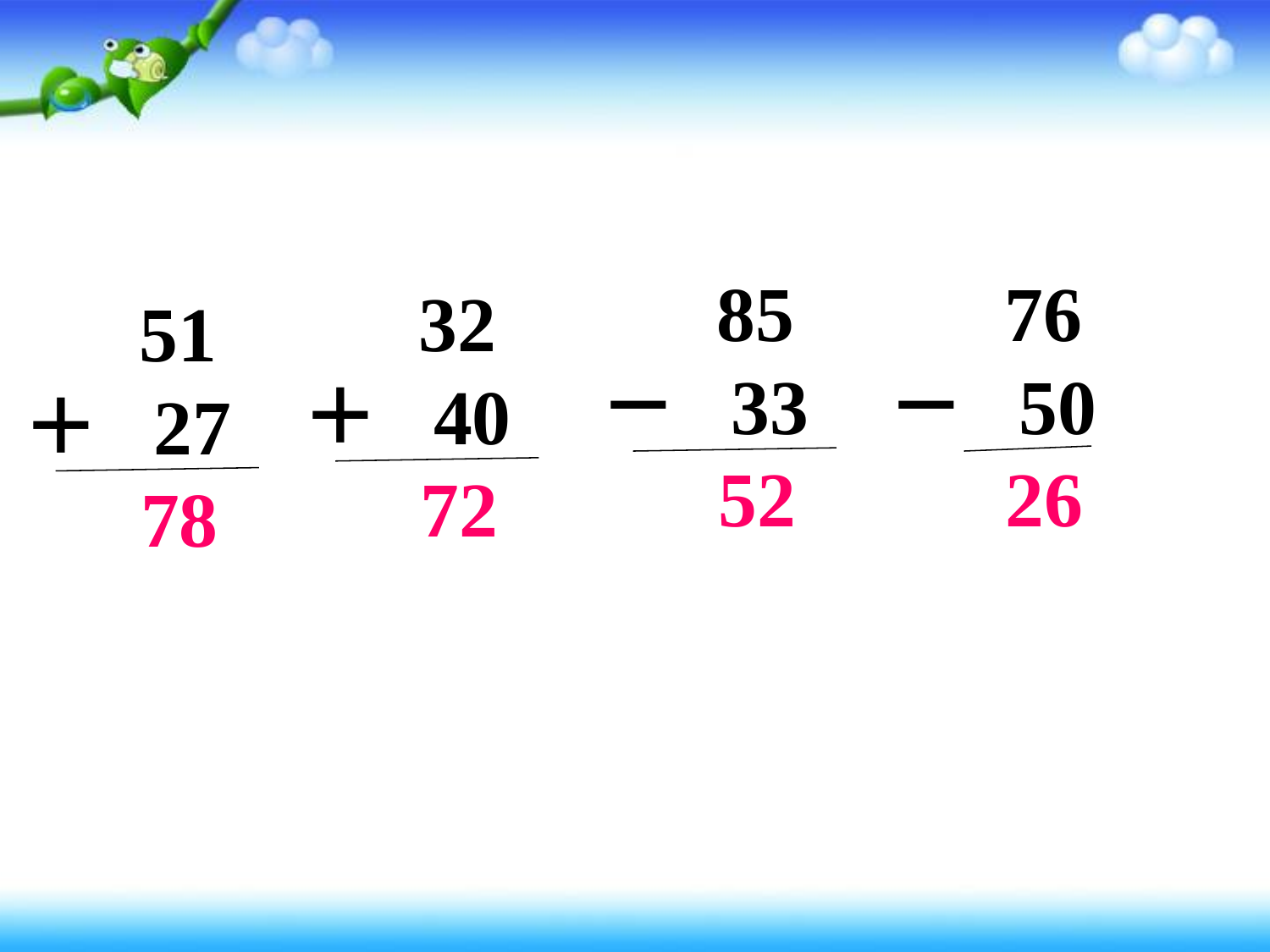

85
－  33
      76
－  50
      32
＋  40
      51
＋  27
52
26
72
78